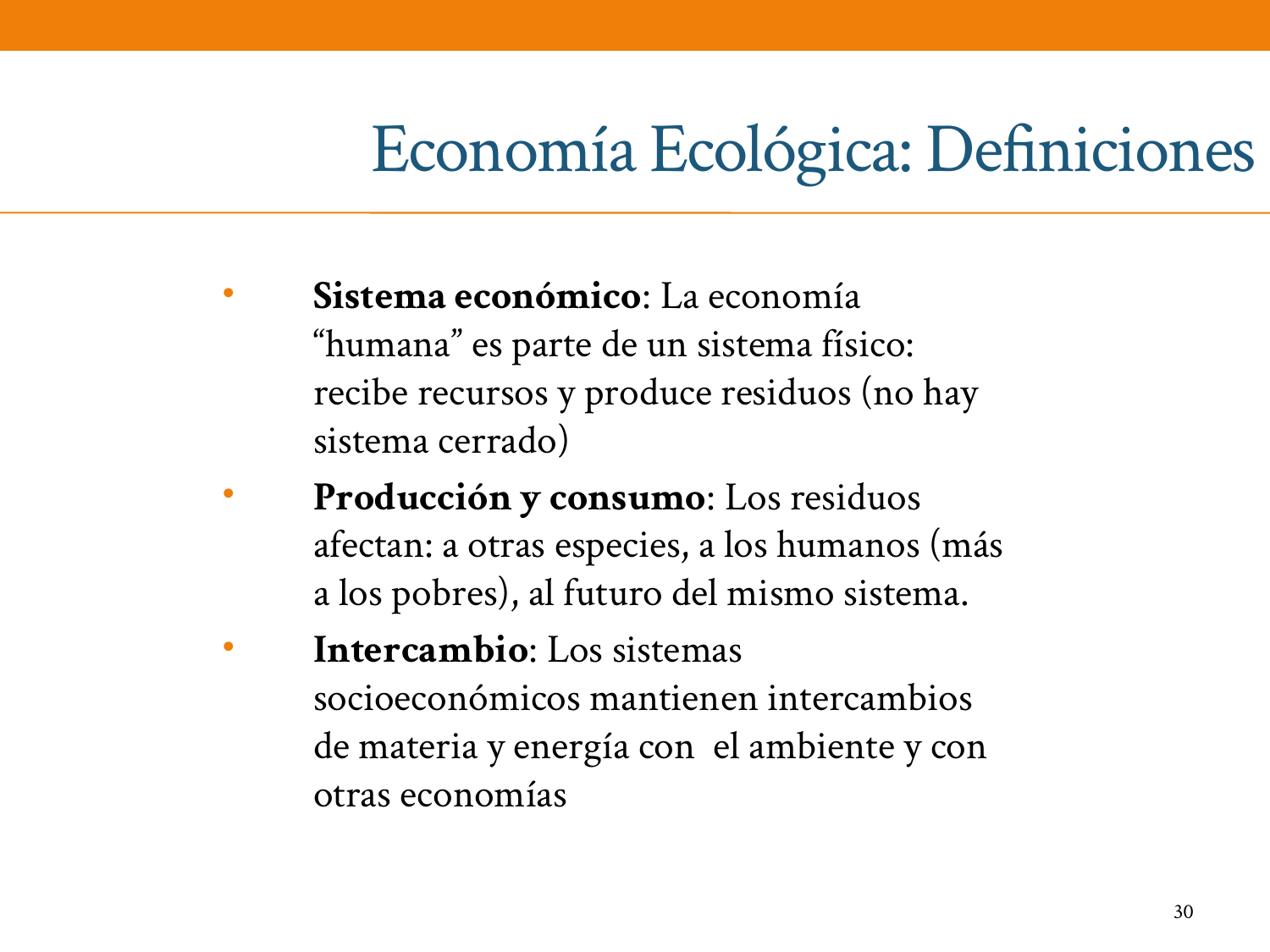

# Economía Ecológica: Definiciones
Sistema económico: La economía “humana” es parte de un sistema físico: recibe recursos y produce residuos (no hay sistema cerrado)
Producción y consumo: Los residuos afectan: a otras especies, a los humanos (más a los pobres), al futuro del mismo sistema.
Intercambio: Los sistemas socioeconómicos mantienen intercambios de materia y energía con  el ambiente y con otras economías
30